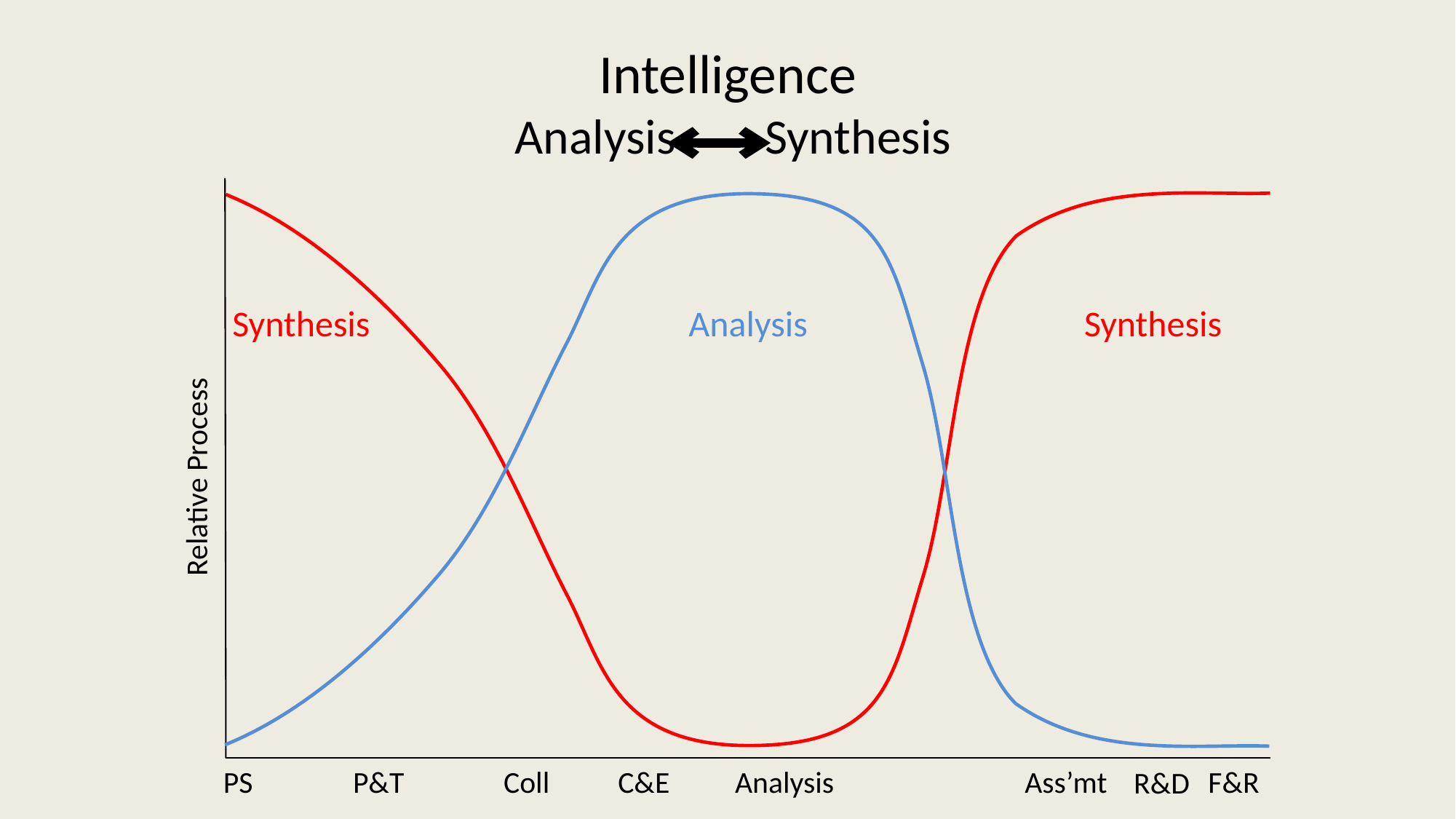

# Intelligence Analysis        Synthesis

Synthesis
Analysis
Synthesis
Relative Process
PS
P&T
Coll
C&E
Analysis
Ass’mt
F&R
R&D